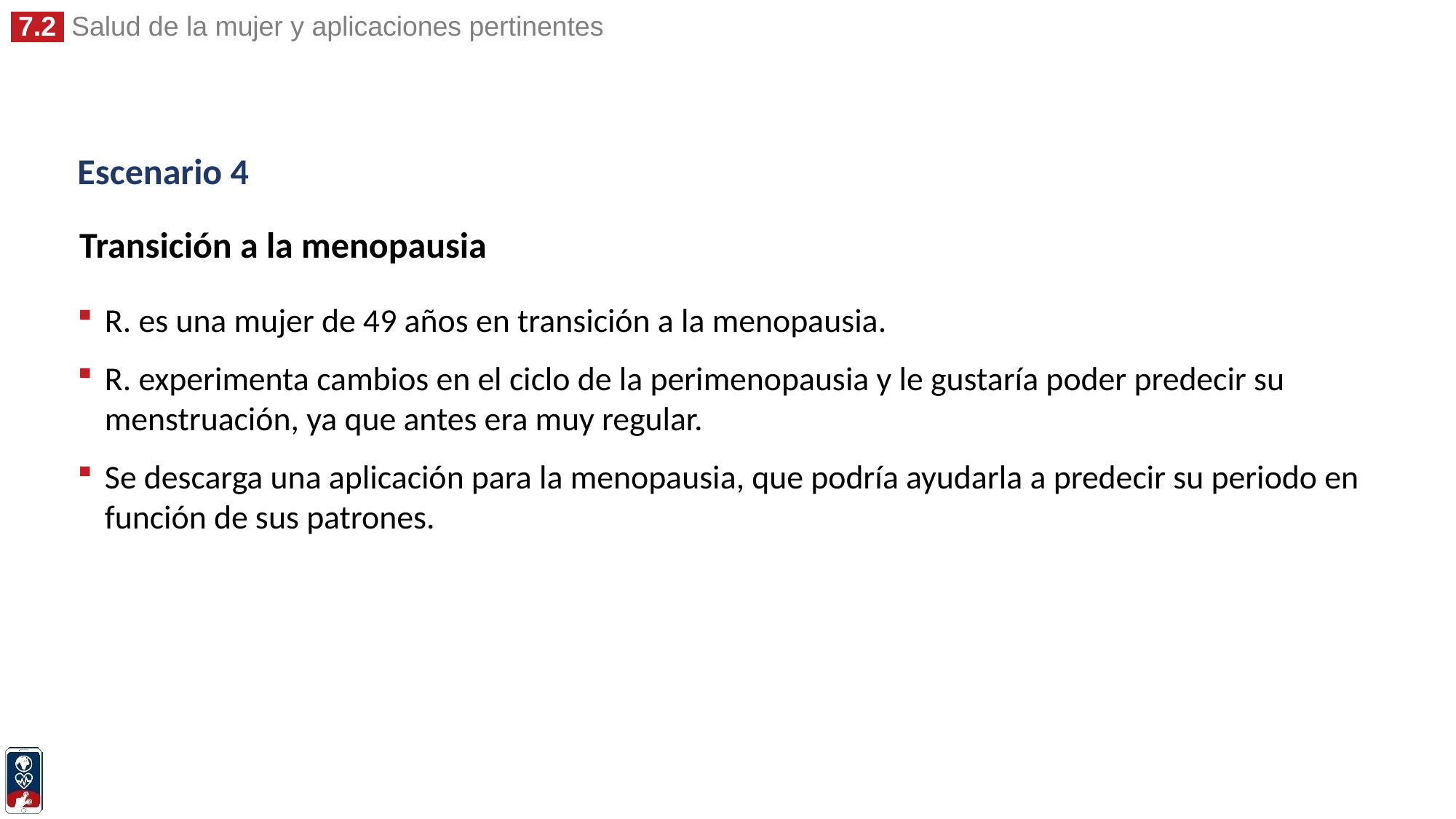

# Escenario 4
Transición a la menopausia
R. es una mujer de 49 años en transición a la menopausia.
R. experimenta cambios en el ciclo de la perimenopausia y le gustaría poder predecir su menstruación, ya que antes era muy regular.
Se descarga una aplicación para la menopausia, que podría ayudarla a predecir su periodo en función de sus patrones.